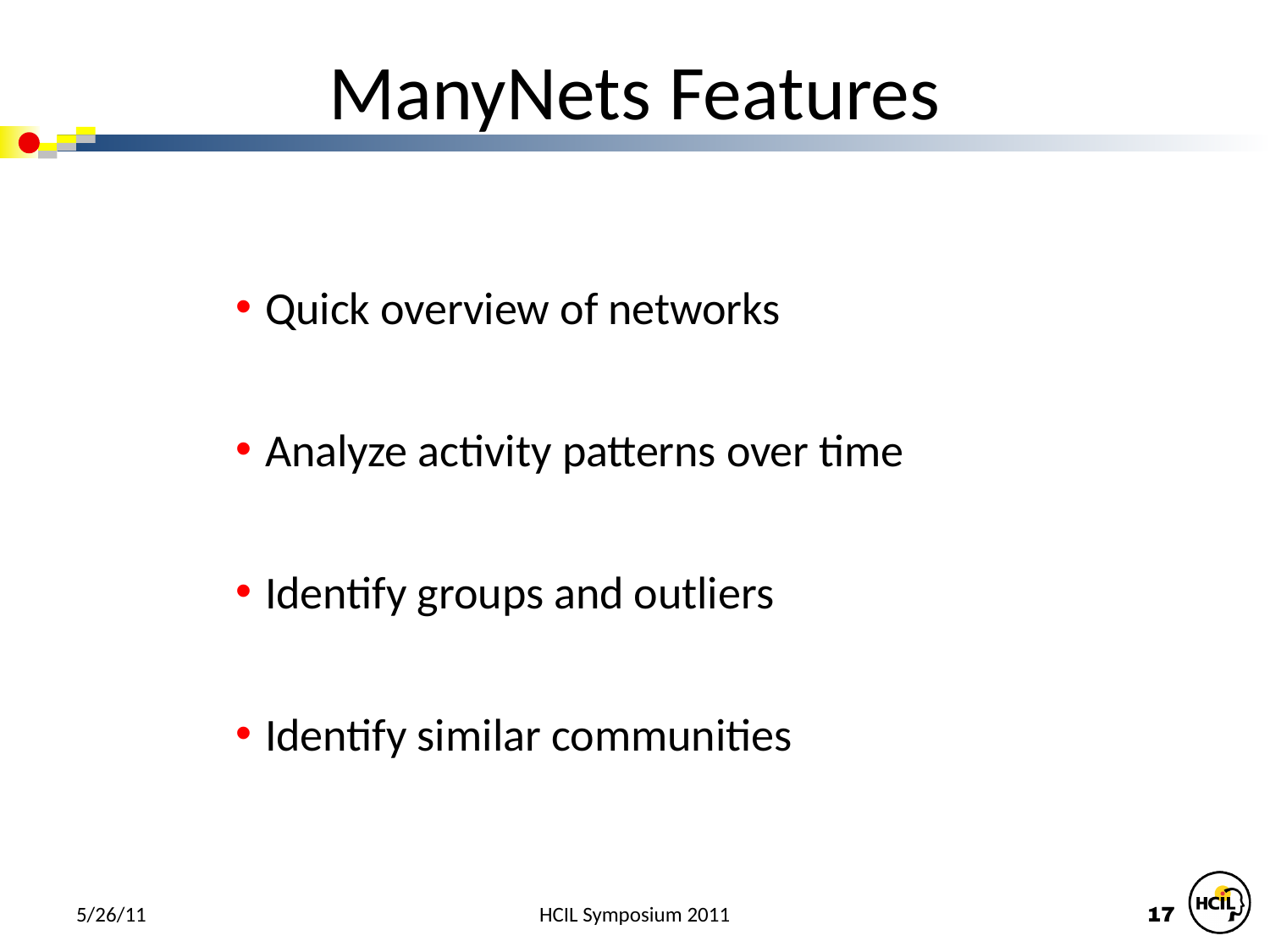

# ManyNets Features
Quick overview of networks

Analyze activity patterns over time

Identify groups and outliers

Identify similar communities

5/26/11
HCIL Symposium 2011
17